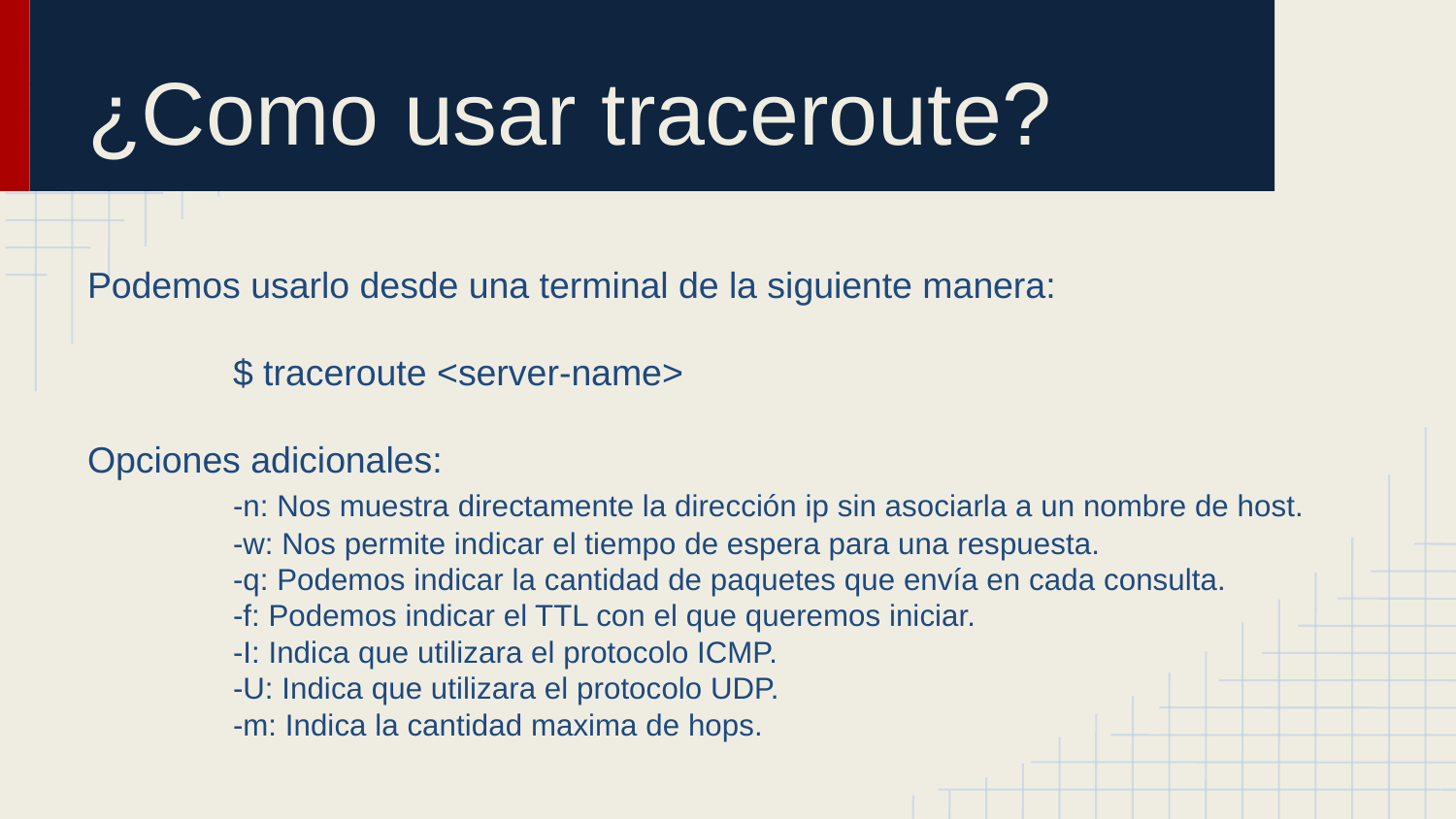

# ¿Como usar traceroute?

Podemos usarlo desde una terminal de la siguiente manera:

	$ traceroute <server-name>

Opciones adicionales:
  	-n: Nos muestra directamente la dirección ip sin asociarla a un nombre de host.
	-w: Nos permite indicar el tiempo de espera para una respuesta.
	-q: Podemos indicar la cantidad de paquetes que envía en cada consulta.
	-f: Podemos indicar el TTL con el que queremos iniciar.
	-I: Indica que utilizara el protocolo ICMP.
	-U: Indica que utilizara el protocolo UDP.
	-m: Indica la cantidad maxima de hops.